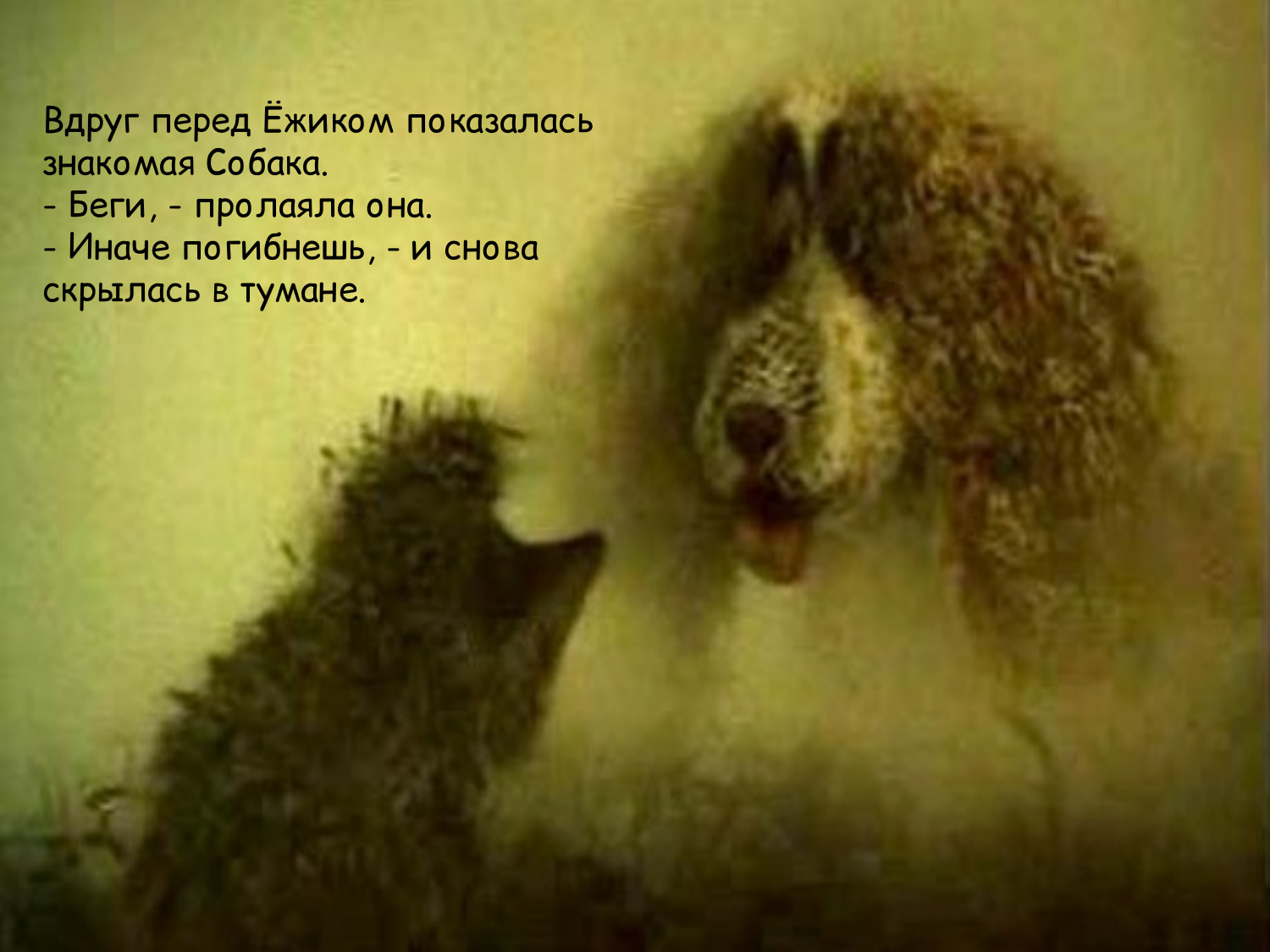

# Вдруг перед Ёжиком показалась знакомая Собака. - Беги, - пролаяла она. - Иначе погибнешь, - и снова скрылась в тумане.